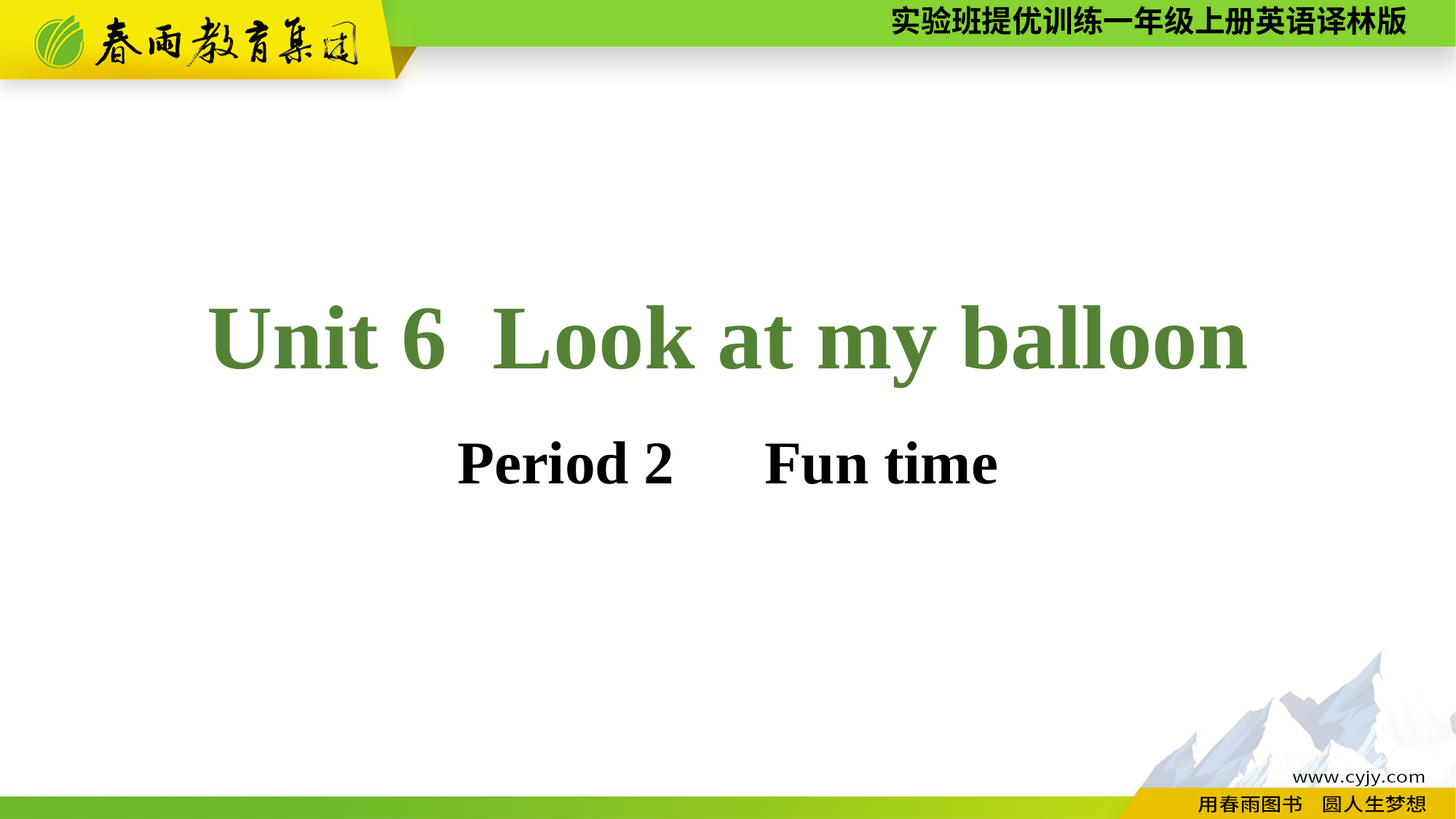

Unit 6  Look at my balloon
Period 2　Fun time